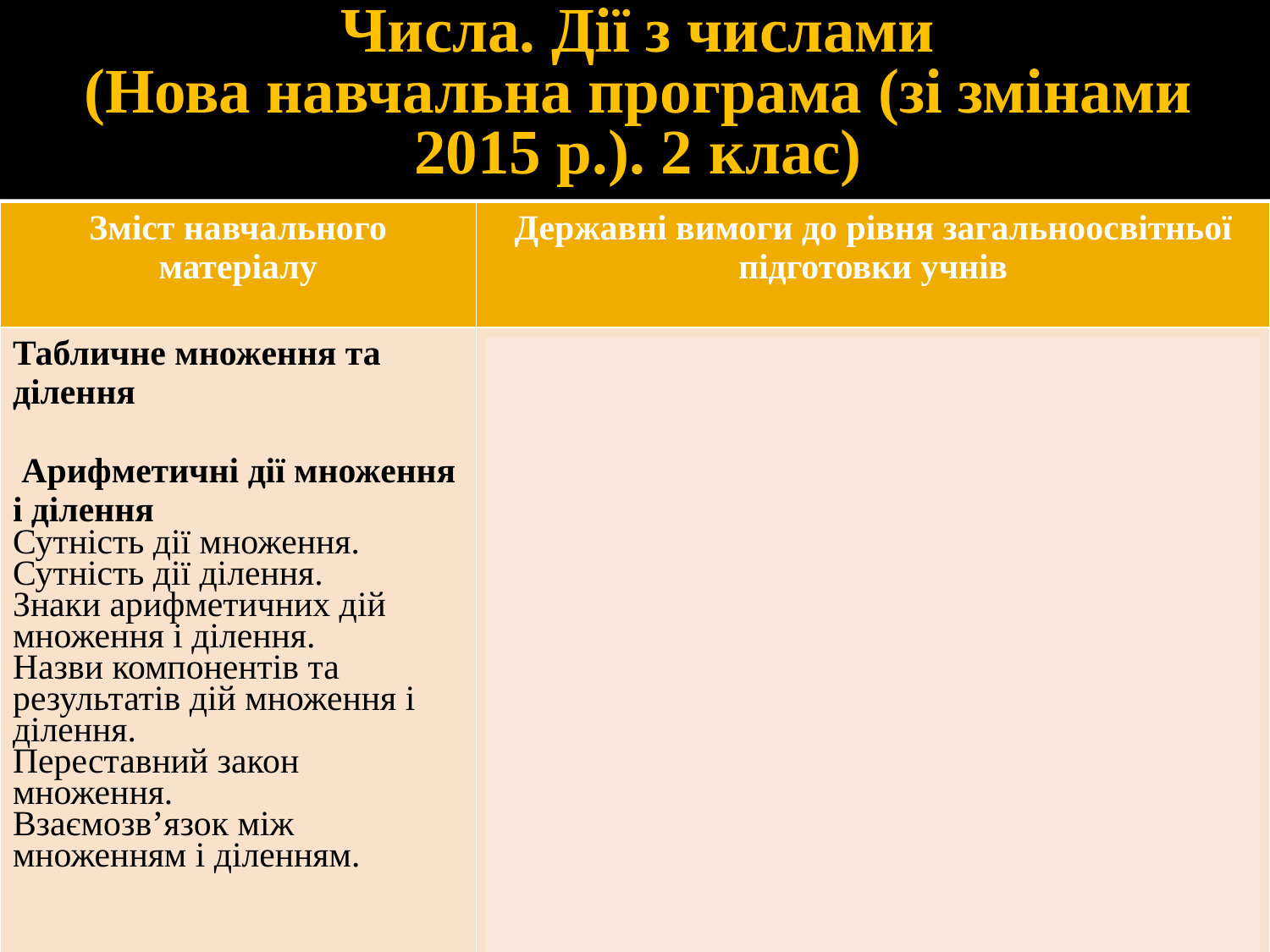

# Числа. Дії з числами (Нова навчальна програма (зі змінами 2015 р.). 2 клас)
| Зміст навчального матеріалу | Державні вимоги до рівня загальноосвітньої підготовки учнів |
| --- | --- |
| Табличне множення та ділення  Арифметичні дії множення і ділення Сутність дії множення. Сутність дії ділення. Знаки арифметичних дій множення і ділення. Назви компонентів та результатів дій множення і ділення. Переставний закон множення. Взаємозв’язок між множенням і діленням. | розуміє множення як дію додавання однакових доданків; замінює суму однакових доданків добутком, добуток – сумою однакових доданків; знає назви компонентів та результатів дій множення і ділення; розуміє ділення як дію, обернену до множення; розрізняє ділення на вміщення і ділення на рівні частини; |